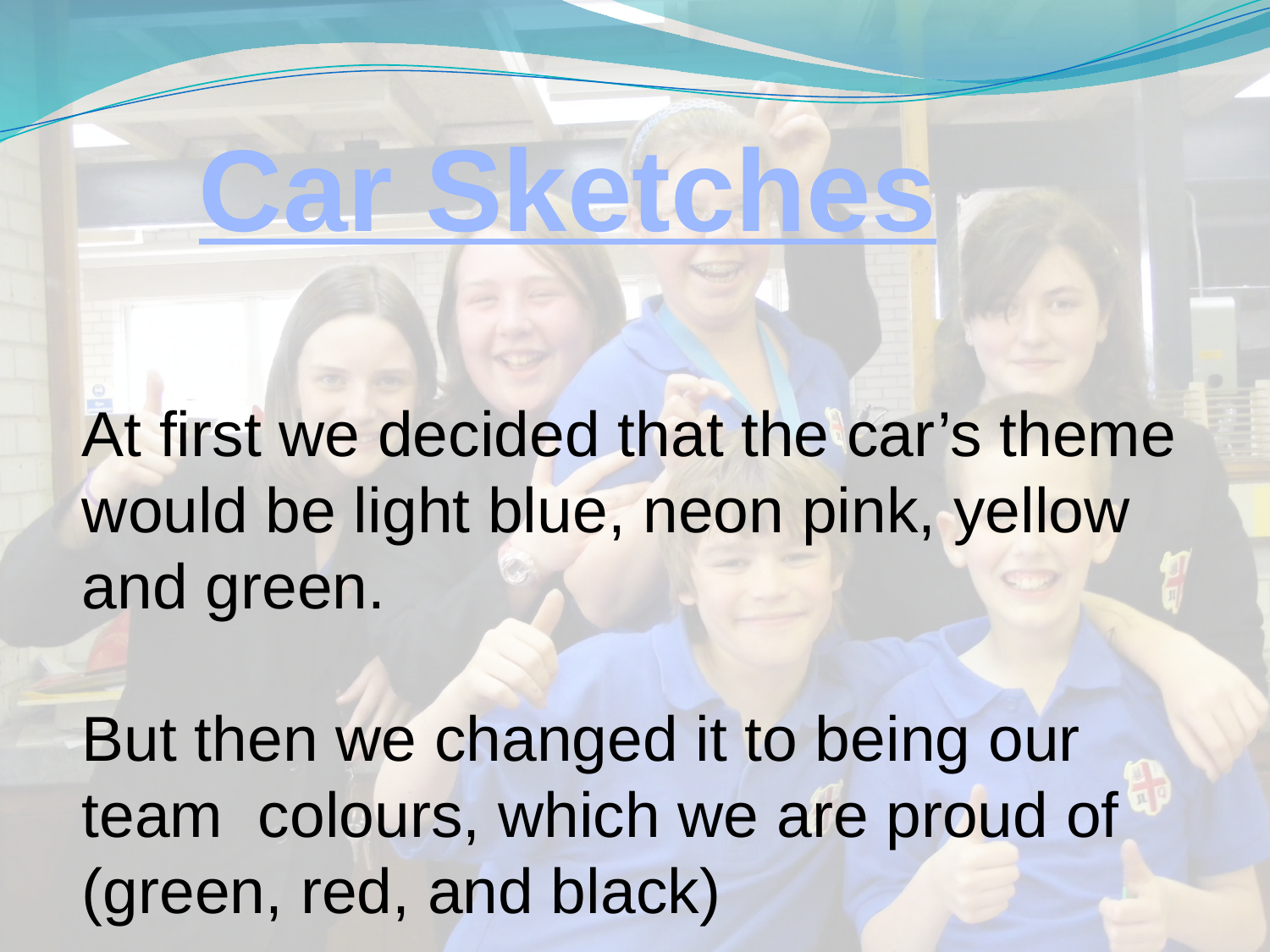

Car Sketches
At first we decided that the car’s theme would be light blue, neon pink, yellow and green.

But then we changed it to being our team  colours, which we are proud of (green, red, and black)